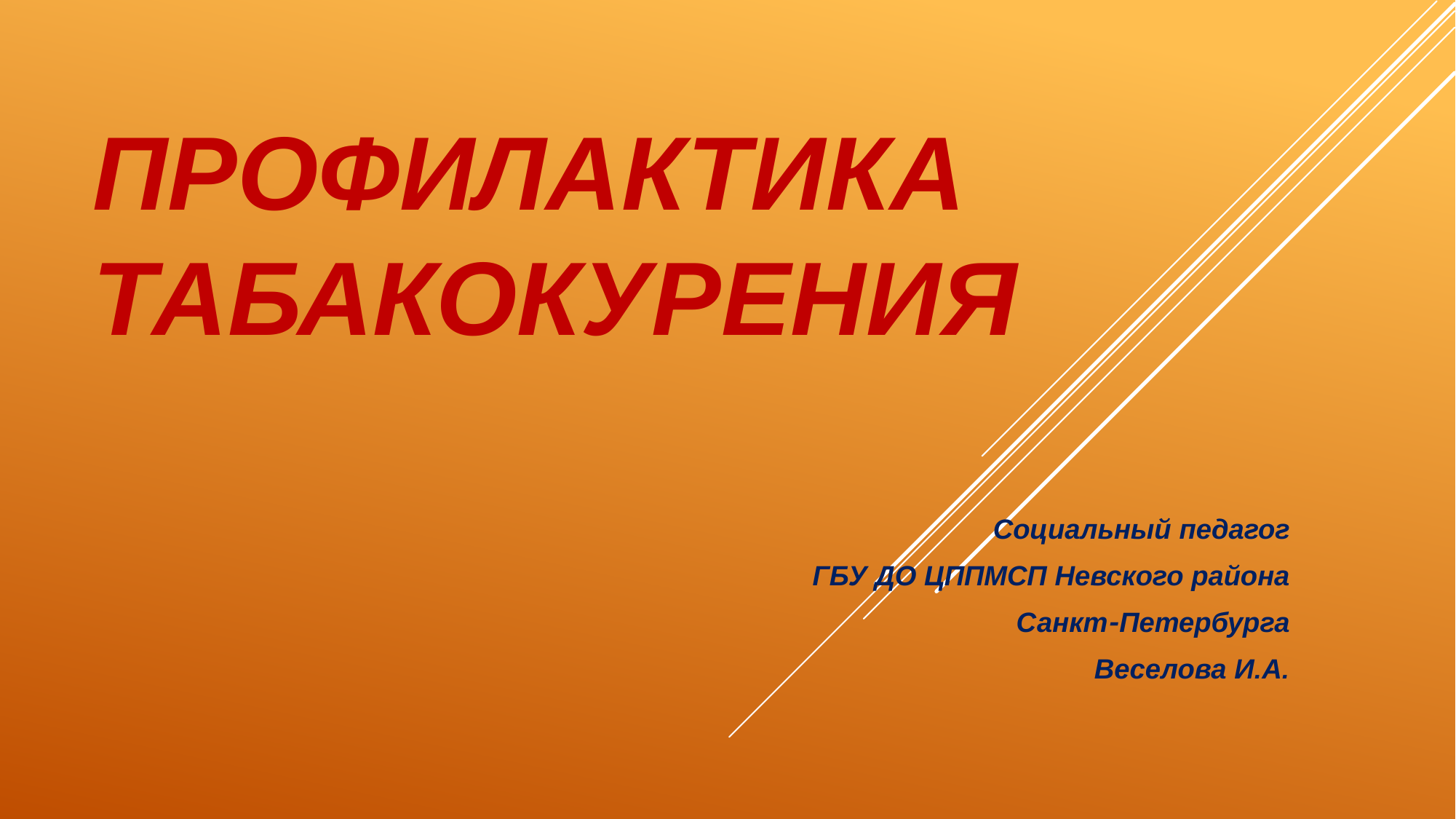

# Профилактика табакокурения

Социальный педагог
ГБУ ДО ЦППМСП Невского района
Санкт-Петербурга
Веселова И.А.